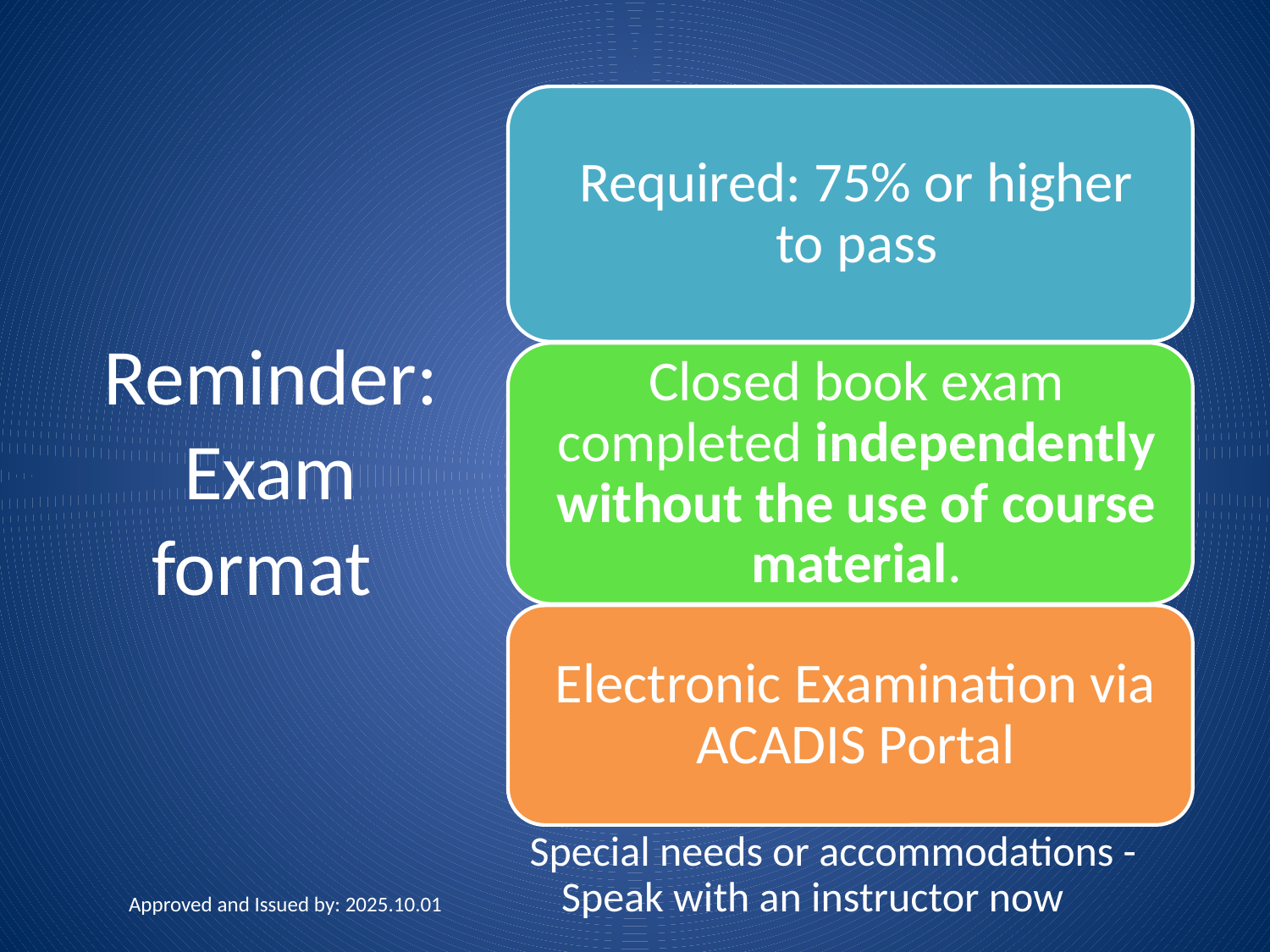

# Reminder: Exam format
Required: 75% or higher to pass
Closed book exam completed independently without the use of course material.
Electronic Examination via ACADIS Portal
Special needs or accommodations - Speak with an instructor now
Approved and Issued by: 2025.10.01